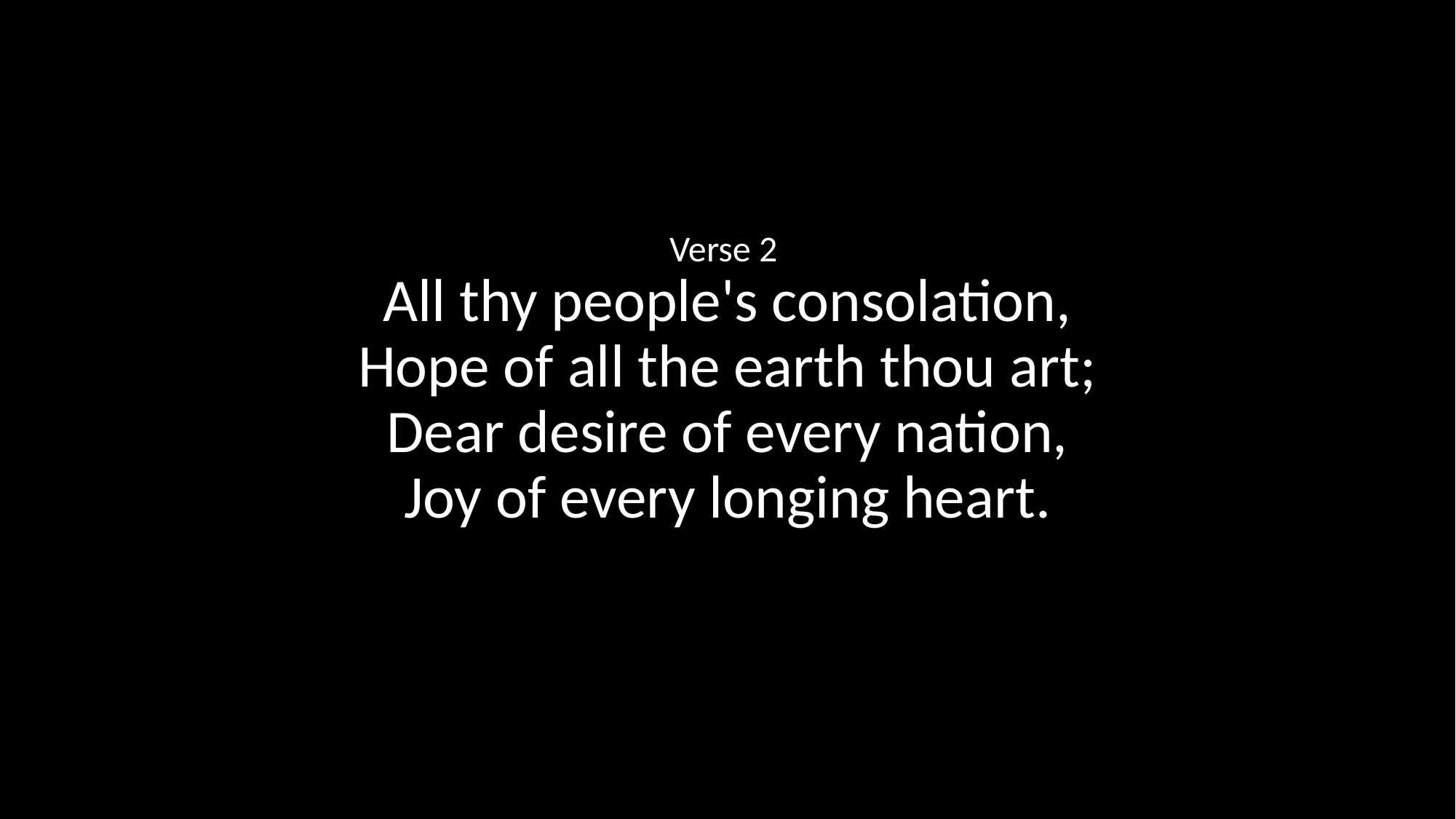

Verse 2
All thy people's consolation,
Hope of all the earth thou art;
Dear desire of every nation,
Joy of every longing heart.